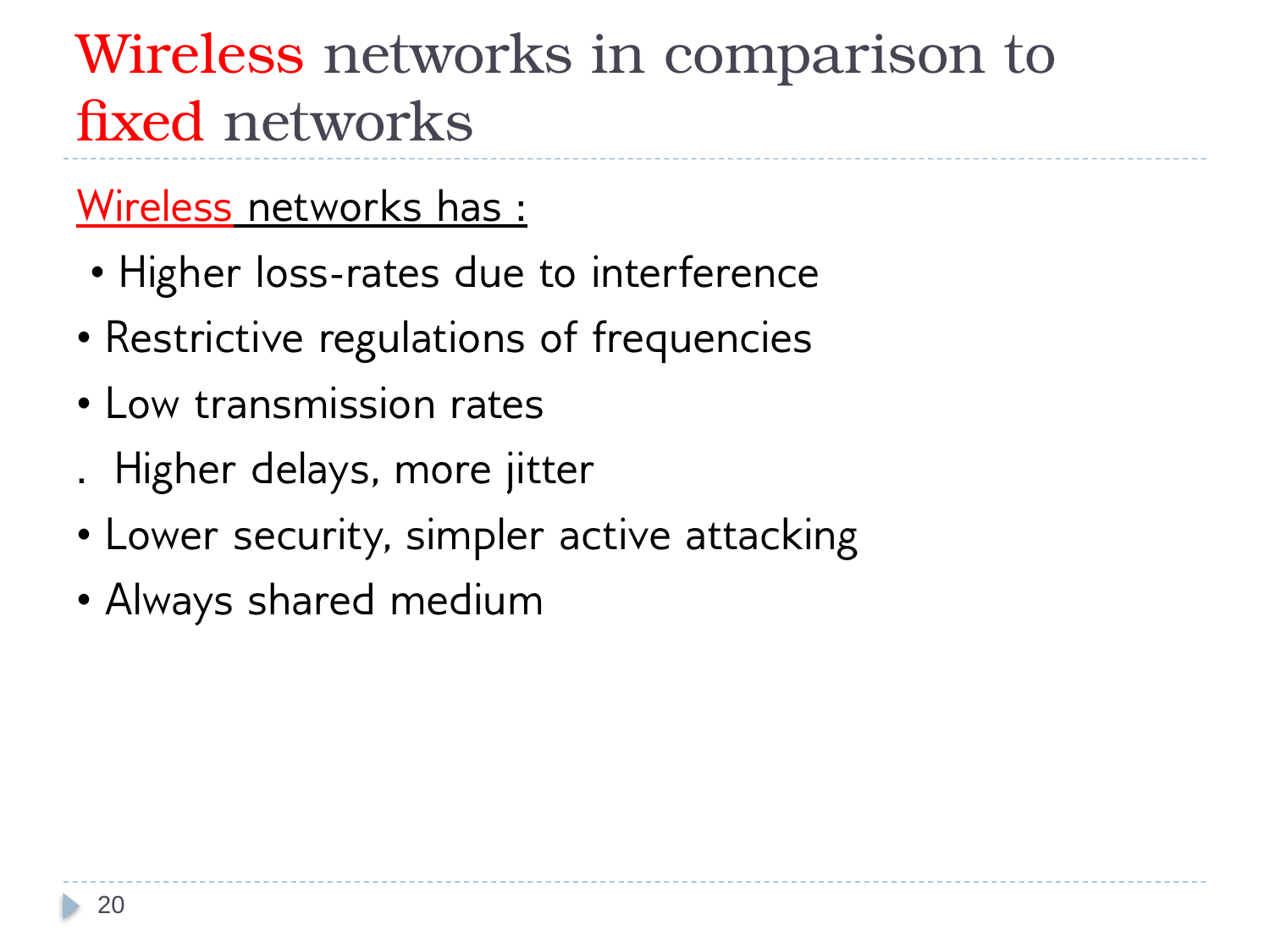

# Wireless networks in comparison to fixed networks
Wireless networks has :
 • Higher loss-rates due to interference
• Restrictive regulations of frequencies
• Low transmission rates
.  Higher delays, more jitter
• Lower security, simpler active attacking
• Always shared medium

20